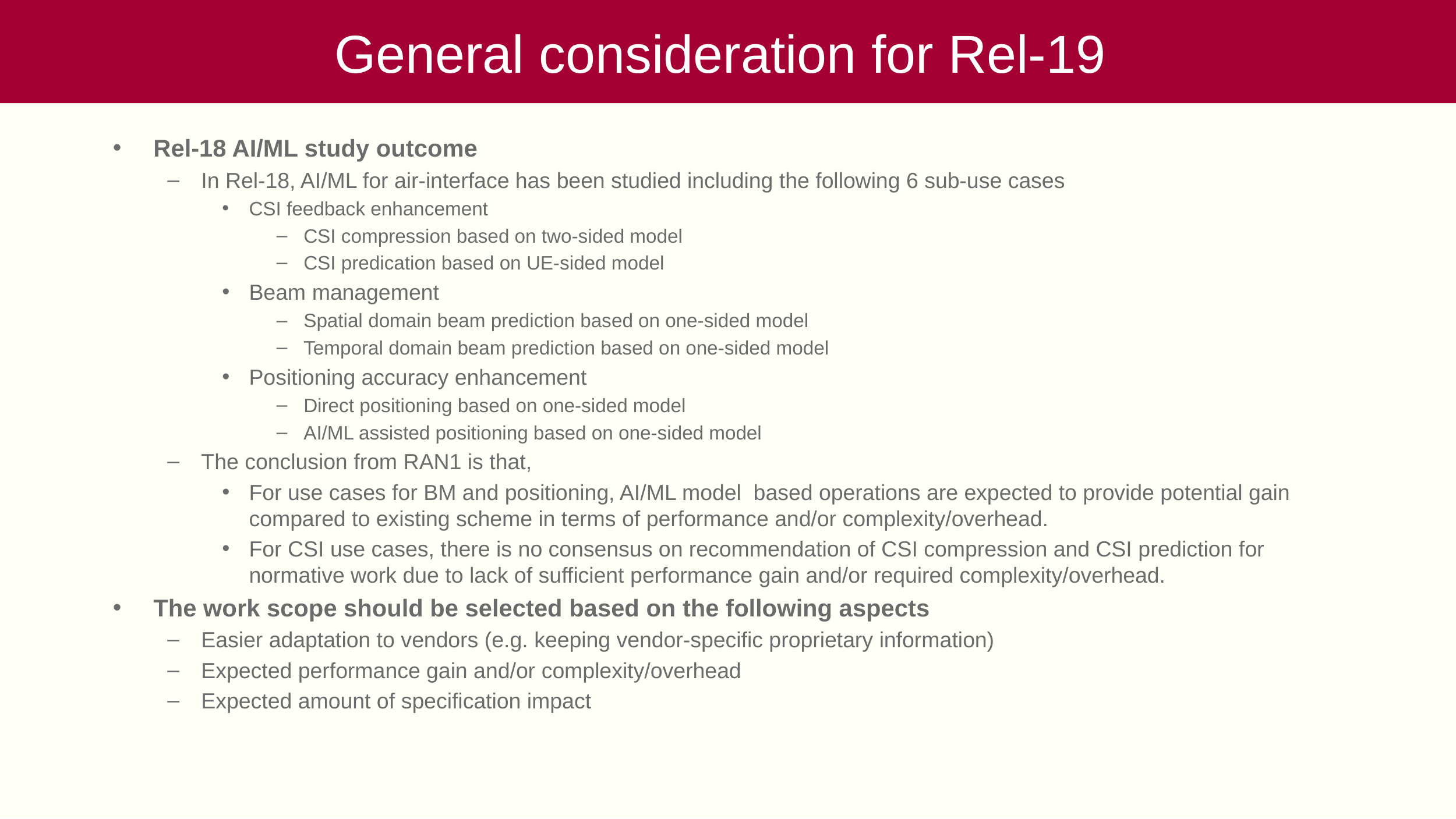

# General consideration for Rel-19
Rel-18 AI/ML study outcome
In Rel-18, AI/ML for air-interface has been studied including the following 6 sub-use cases
CSI feedback enhancement
CSI compression based on two-sided model
CSI predication based on UE-sided model
Beam management
Spatial domain beam prediction based on one-sided model
Temporal domain beam prediction based on one-sided model
Positioning accuracy enhancement
Direct positioning based on one-sided model
AI/ML assisted positioning based on one-sided model
The conclusion from RAN1 is that,
For use cases for BM and positioning, AI/ML model  based operations are expected to provide potential gain compared to existing scheme in terms of performance and/or complexity/overhead.
For CSI use cases, there is no consensus on recommendation of CSI compression and CSI prediction for normative work due to lack of sufficient performance gain and/or required complexity/overhead.
The work scope should be selected based on the following aspects
Easier adaptation to vendors (e.g. keeping vendor-specific proprietary information)
Expected performance gain and/or complexity/overhead
Expected amount of specification impact